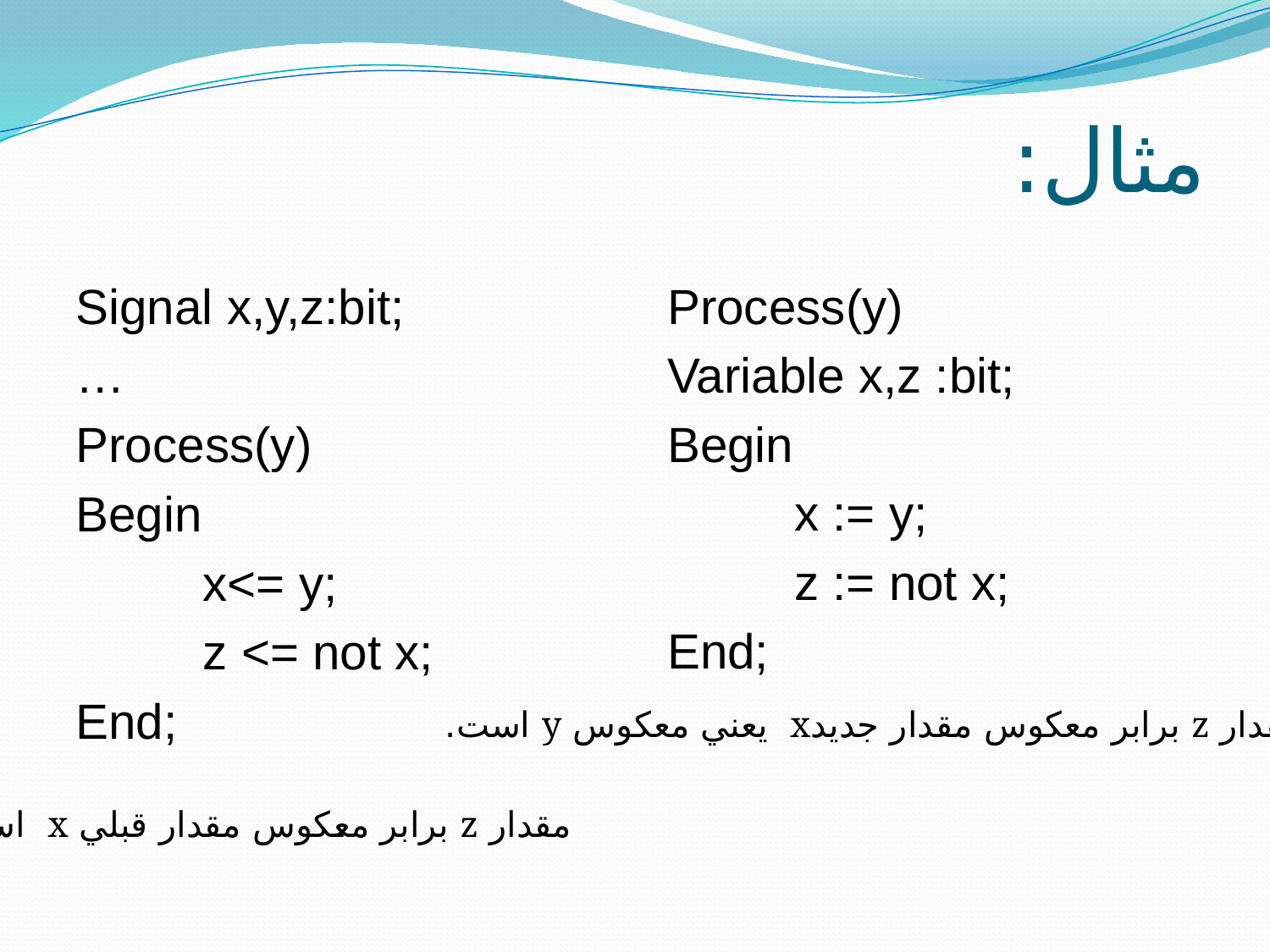

# مثال:
Signal x,y,z:bit;
…
Process(y)
Begin
	x<= y;
	z <= not x;
End;
Process(y)
Variable x,z :bit;
Begin
	x := y;
	z := not x;
End;
مقدار z برابر معکوس مقدار جديدx  يعني معکوس y است.
مقدار z برابر معکوس مقدار قبلي x  است.